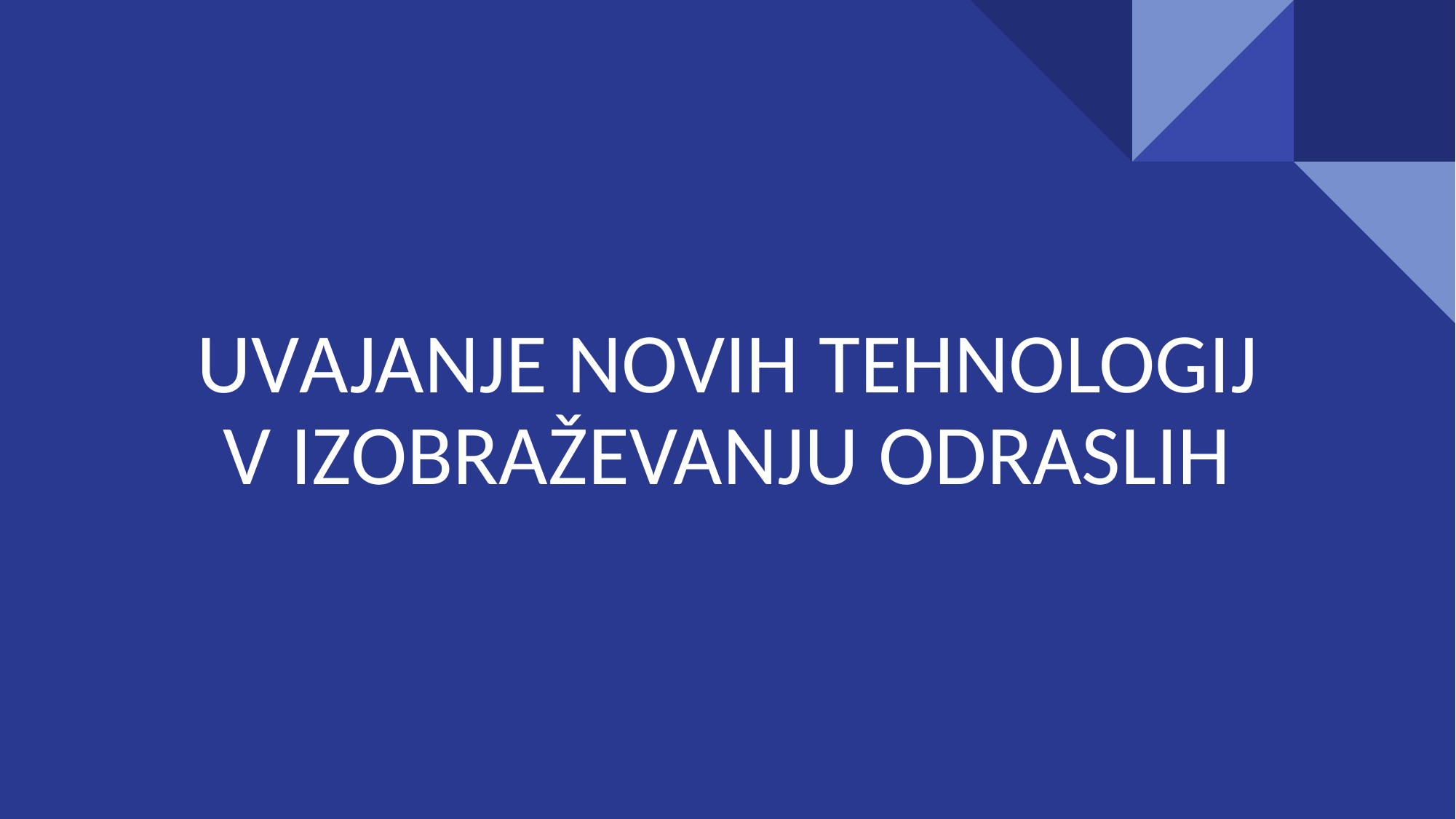

# UVAJANJE NOVIH TEHNOLOGIJ V IZOBRAŽEVANJU ODRASLIH